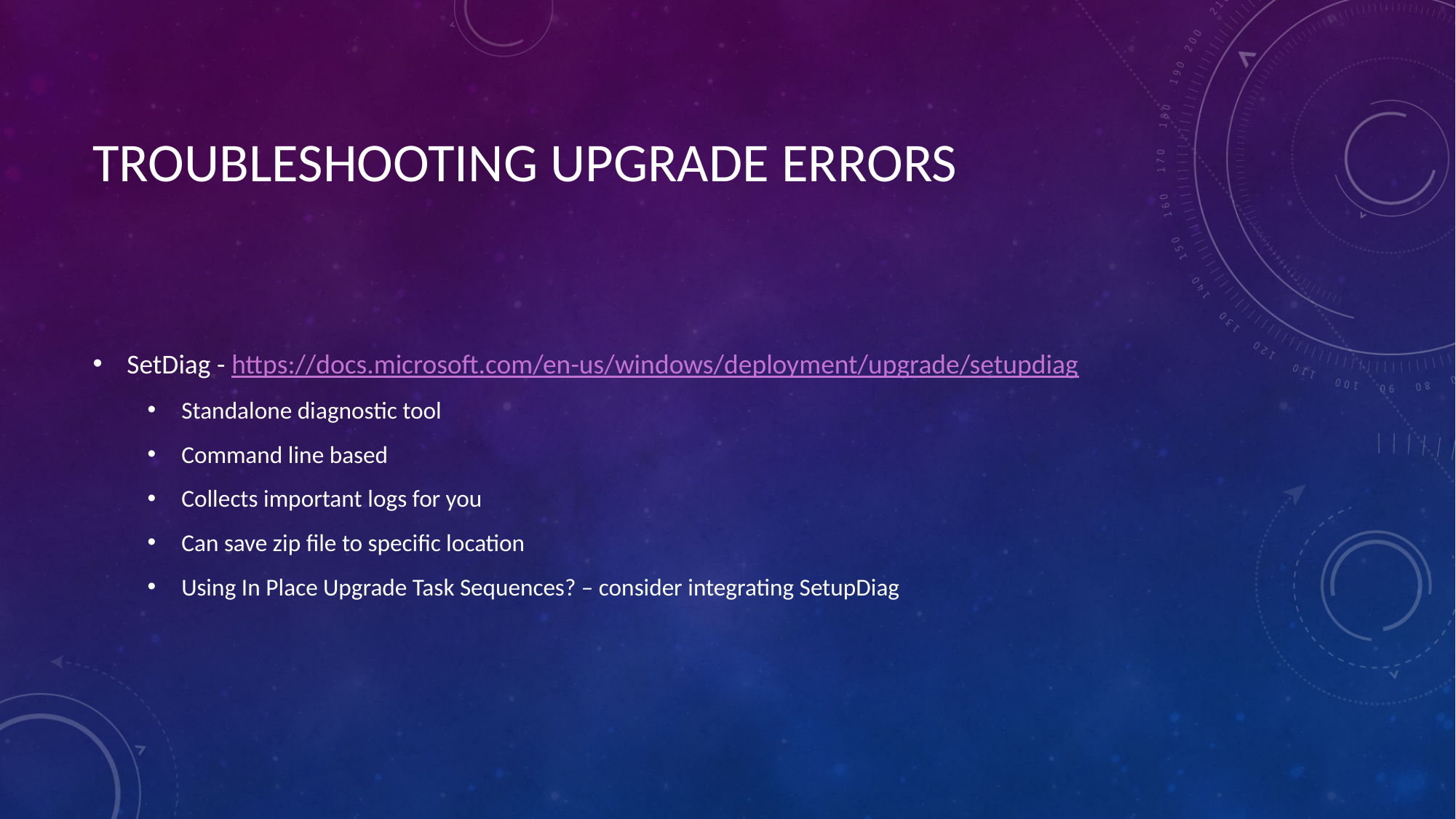

# Troubleshooting Upgrade Errors
SetDiag - https://docs.microsoft.com/en-us/windows/deployment/upgrade/setupdiag
Standalone diagnostic tool
Command line based
Collects important logs for you
Can save zip file to specific location
Using In Place Upgrade Task Sequences? – consider integrating SetupDiag